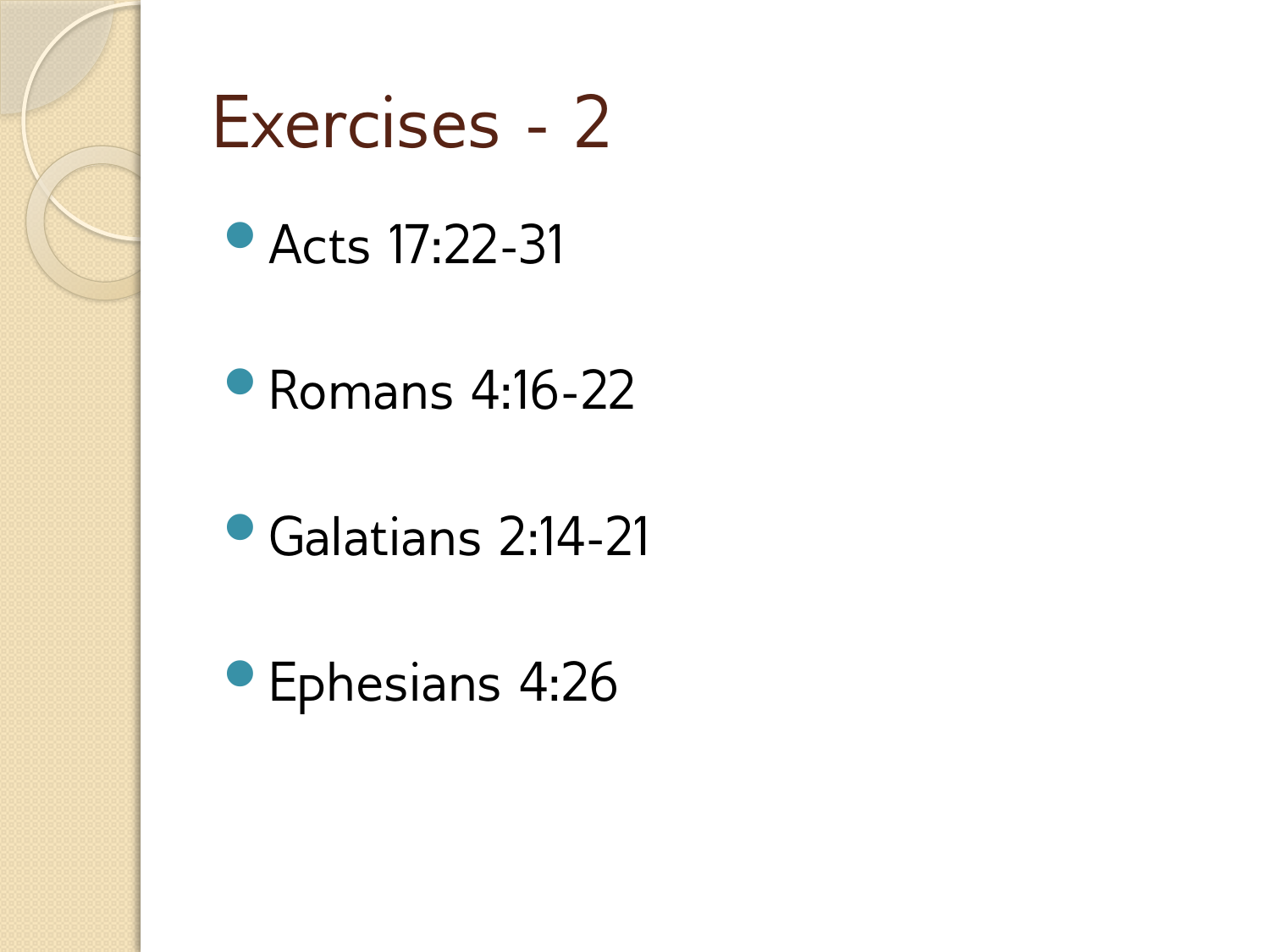

# Exercises - 2
Acts 17:22-31
Romans 4:16-22
Galatians 2:14-21
Ephesians 4:26